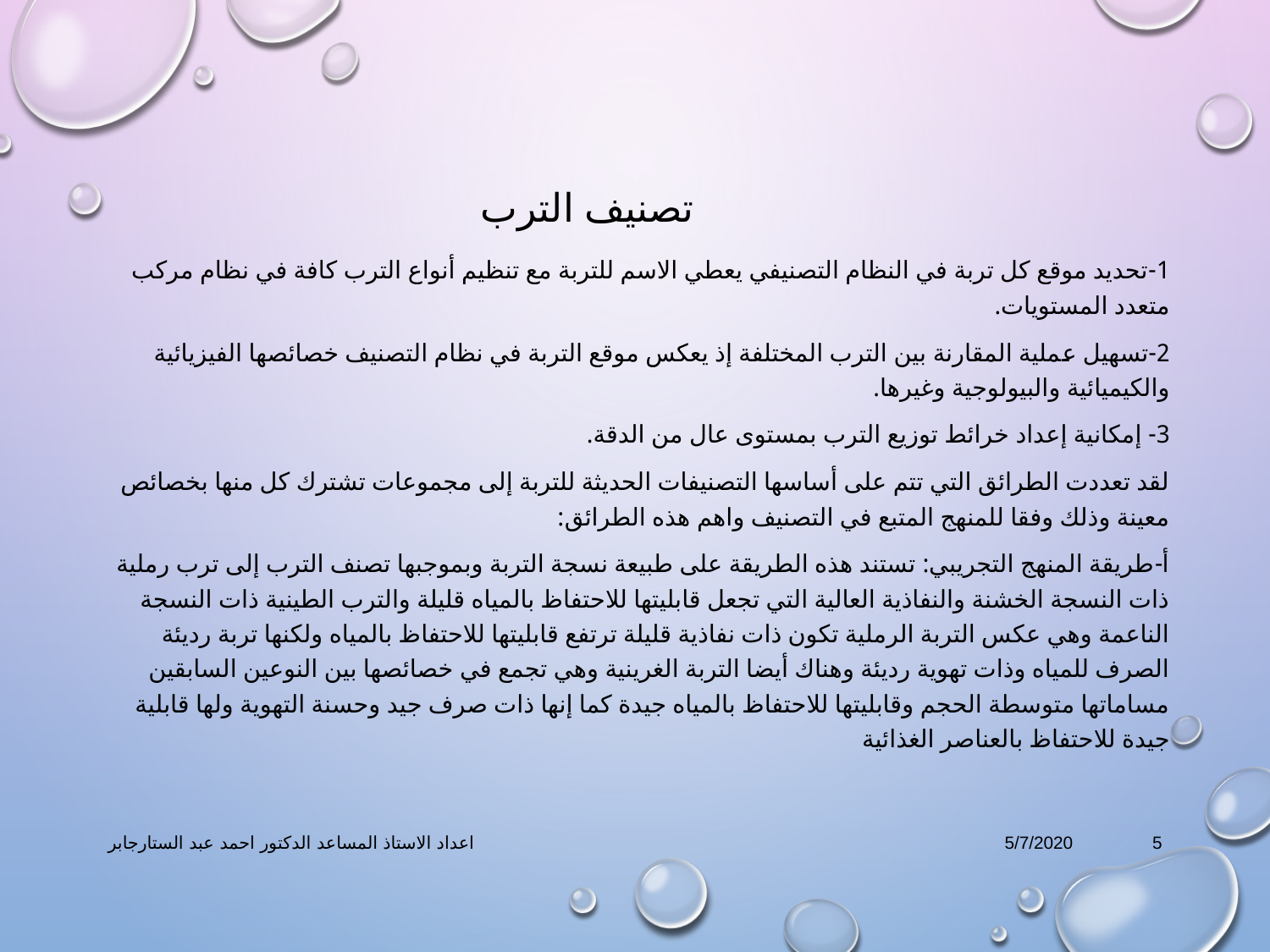

# تصنيف الترب
1-تحديد موقع كل تربة في النظام التصنيفي يعطي الاسم للتربة مع تنظيم أنواع الترب كافة في نظام مركب متعدد المستويات.
2-تسهيل عملية المقارنة بين الترب المختلفة إذ يعكس موقع التربة في نظام التصنيف خصائصها الفيزيائية والكيميائية والبيولوجية وغيرها.
3- إمكانية إعداد خرائط توزيع الترب بمستوى عال من الدقة.
لقد تعددت الطرائق التي تتم على أساسها التصنيفات الحديثة للتربة إلى مجموعات تشترك كل منها بخصائص معينة وذلك وفقا للمنهج المتبع في التصنيف واهم هذه الطرائق:
أ‌-طريقة المنهج التجريبي: تستند هذه الطريقة على طبيعة نسجة التربة وبموجبها تصنف الترب إلى ترب رملية ذات النسجة الخشنة والنفاذية العالية التي تجعل قابليتها للاحتفاظ بالمياه قليلة والترب الطينية ذات النسجة الناعمة وهي عكس التربة الرملية تكون ذات نفاذية قليلة ترتفع قابليتها للاحتفاظ بالمياه ولكنها تربة رديئة الصرف للمياه وذات تهوية رديئة وهناك أيضا التربة الغرينية وهي تجمع في خصائصها بين النوعين السابقين مساماتها متوسطة الحجم وقابليتها للاحتفاظ بالمياه جيدة كما إنها ذات صرف جید وحسنة التهوية ولها قابلية جيدة للاحتفاظ بالعناصر الغذائية

اعداد الاستاذ المساعد الدكتور احمد عبد الستارجابر
5/7/2020
5